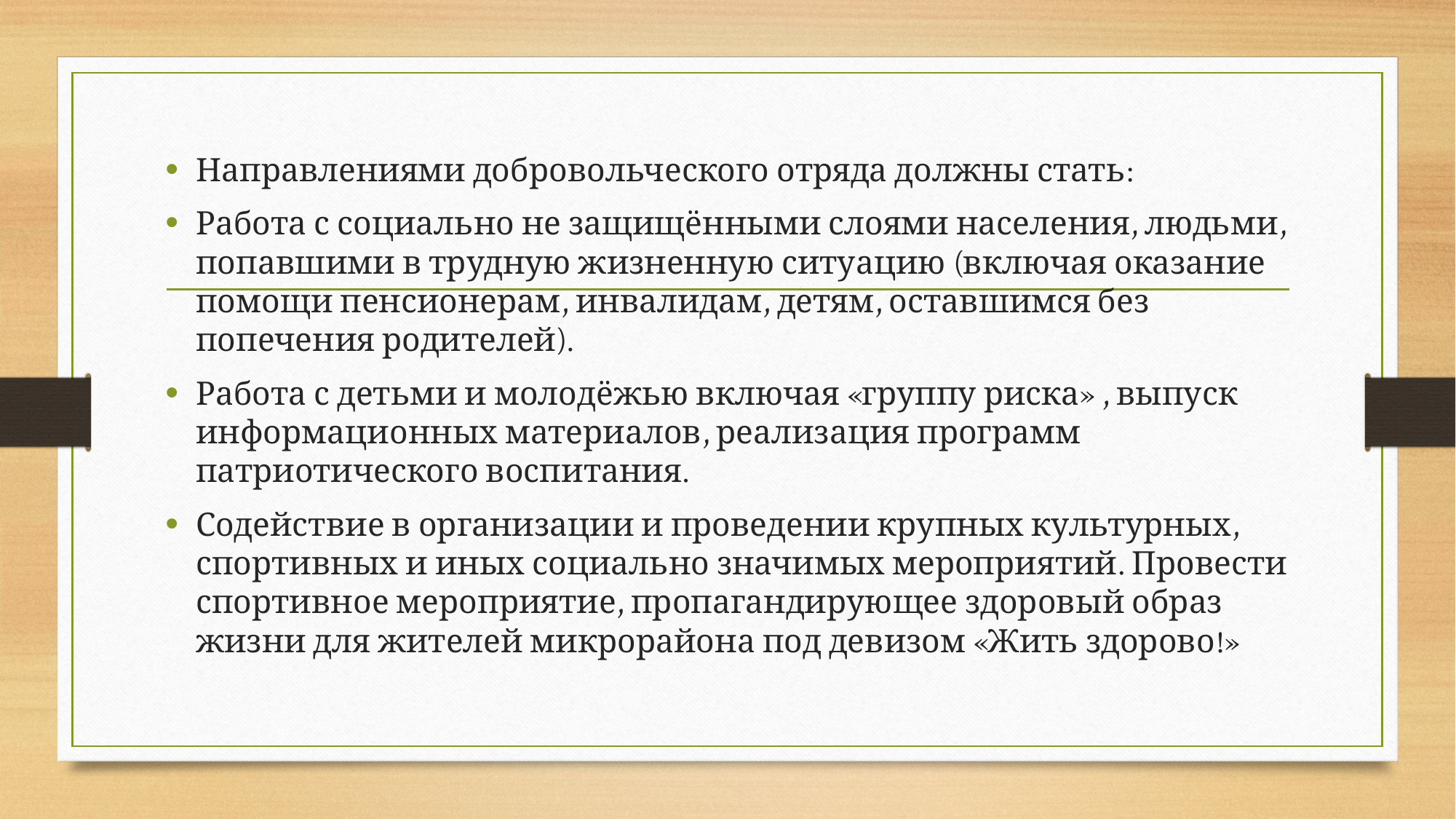

Направлениями добровольческого отряда должны стать:
Работа с социально не защищёнными слоями населения, людьми, попавшими в трудную жизненную ситуацию (включая оказание помощи пенсионерам, инвалидам, детям, оставшимся без попечения родителей).
Работа с детьми и молодёжью включая «группу риска» , выпуск информационных материалов, реализация программ патриотического воспитания.
Содействие в организации и проведении крупных культурных, спортивных и иных социально значимых мероприятий. Провести спортивное мероприятие, пропагандирующее здоровый образ жизни для жителей микрорайона под девизом «Жить здорово!»